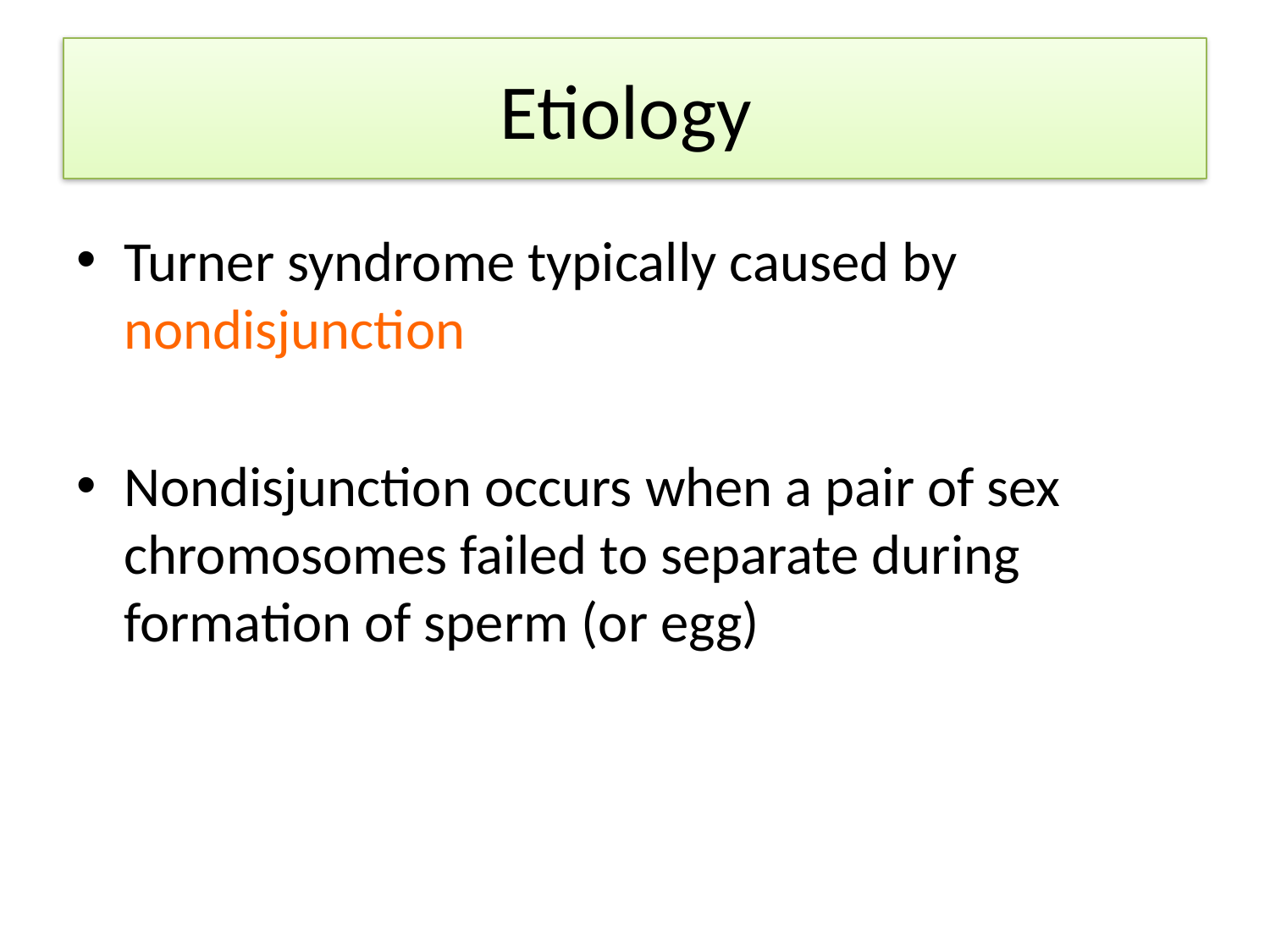

# Etiology
Turner syndrome typically caused by nondisjunction

Nondisjunction occurs when a pair of sex chromosomes failed to separate during formation of sperm (or egg)